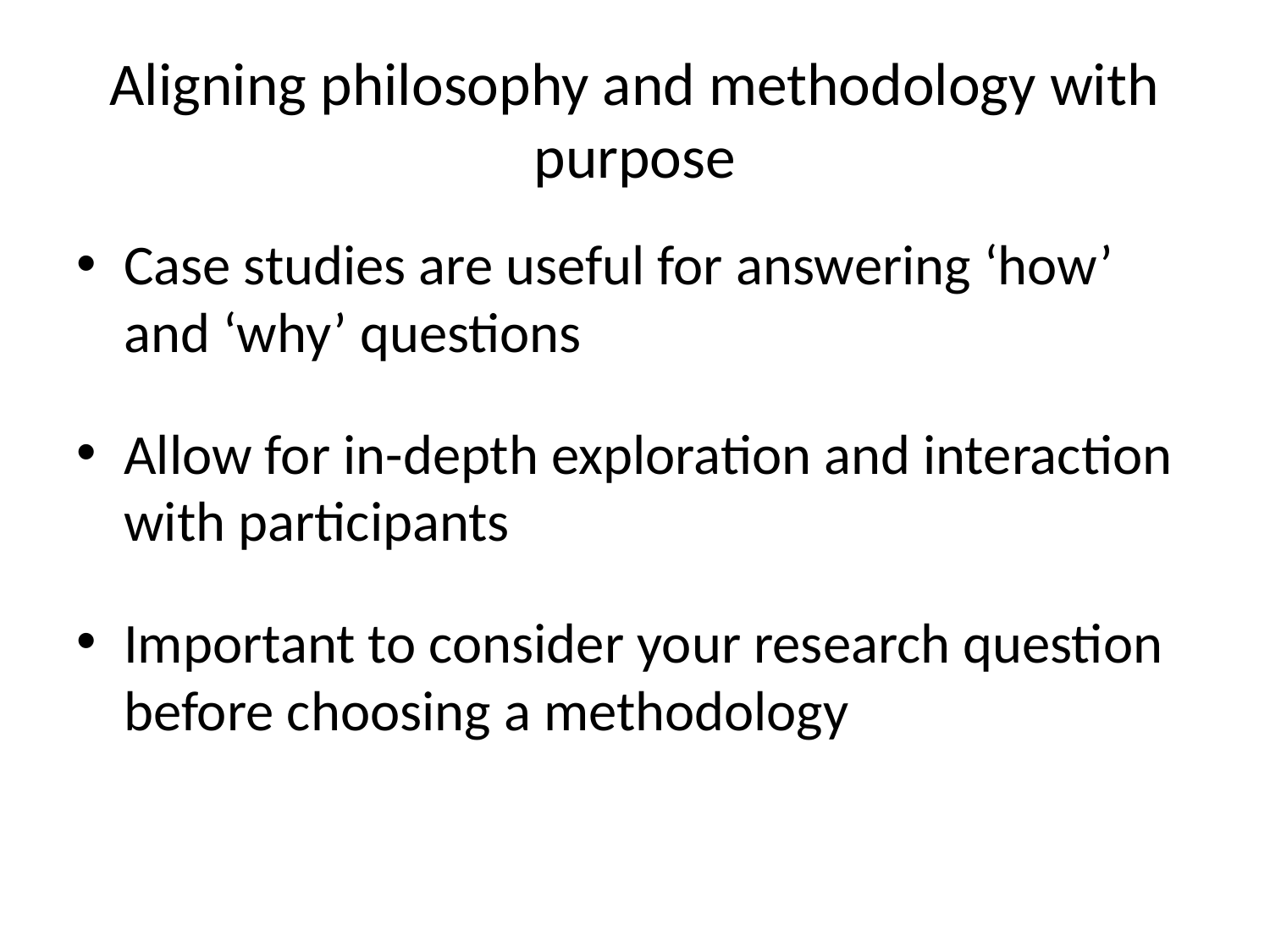

# Aligning philosophy and methodology with purpose
Case studies are useful for answering ‘how’ and ‘why’ questions
Allow for in-depth exploration and interaction with participants
Important to consider your research question before choosing a methodology